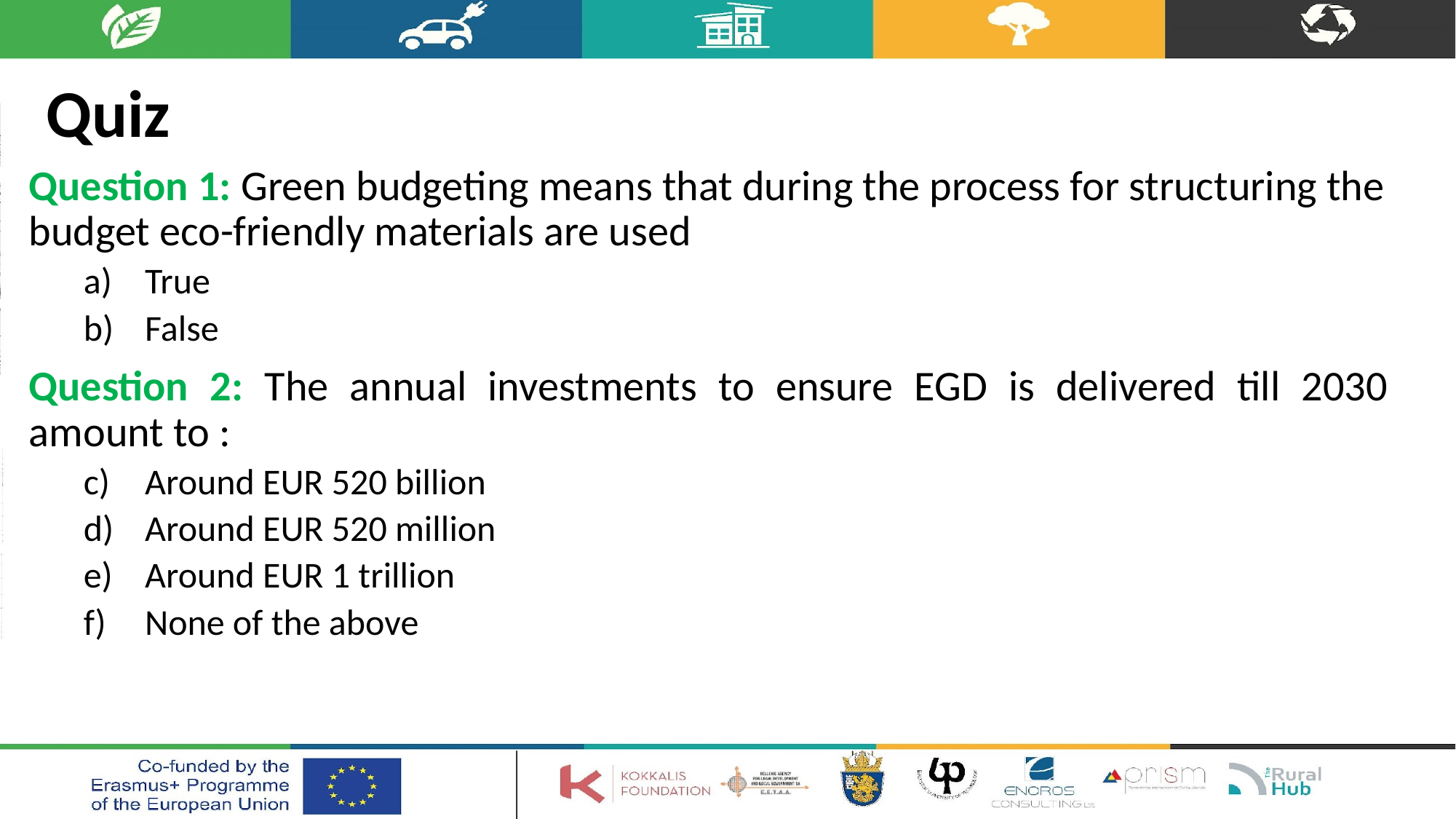

# Quiz
Question 1: Green budgeting means that during the process for structuring the budget eco-friendly materials are used
True
False
Question 2: The annual investments to ensure EGD is delivered till 2030  amount to :
Around EUR 520 billion
Around EUR 520 million
Around EUR 1 trillion
None of the above